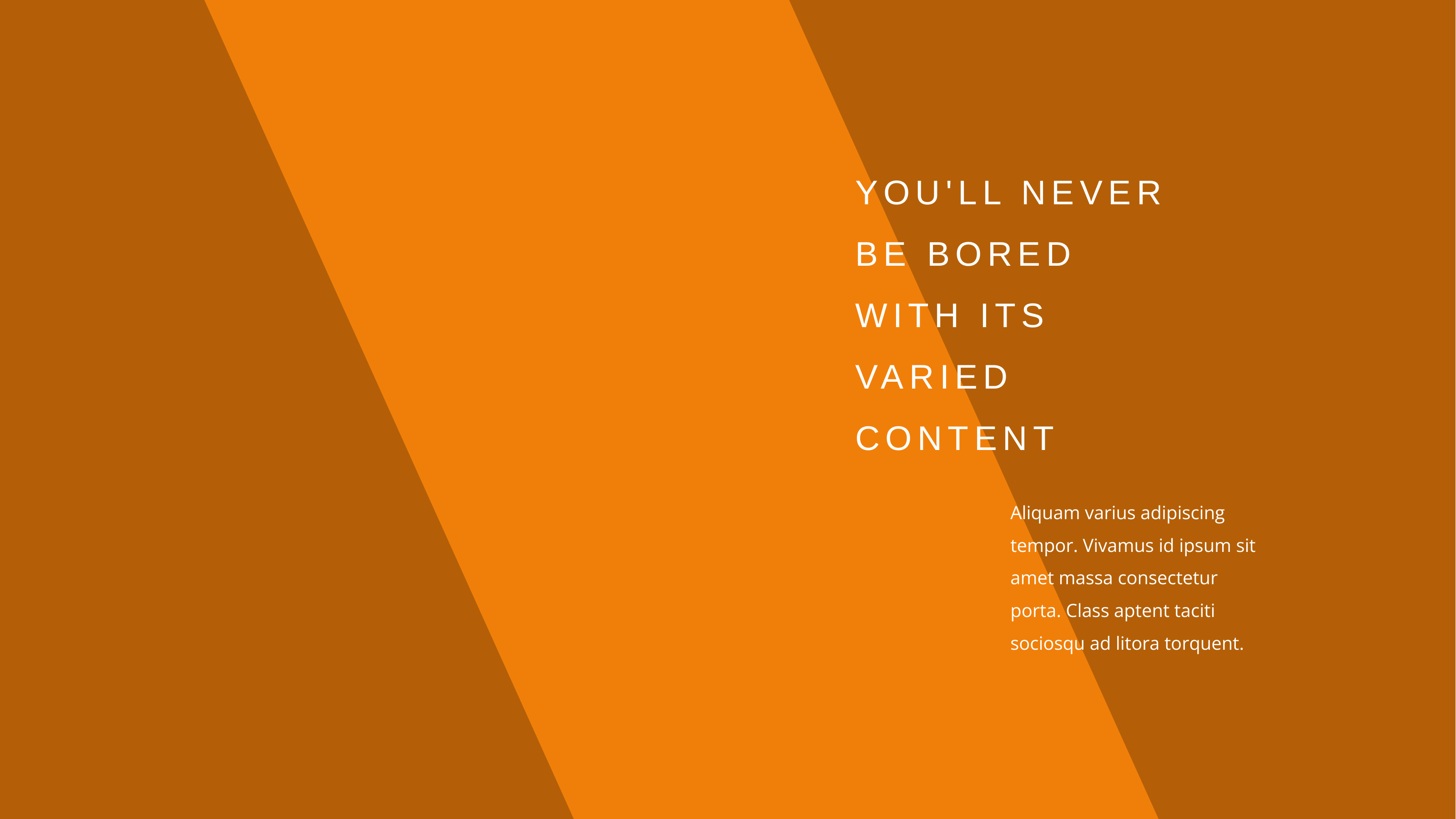

YOU'LL NEVER BE BORED WITH ITS VARIED CONTENT
Aliquam varius adipiscing tempor. Vivamus id ipsum sit amet massa consectetur porta. Class aptent taciti sociosqu ad litora torquent.